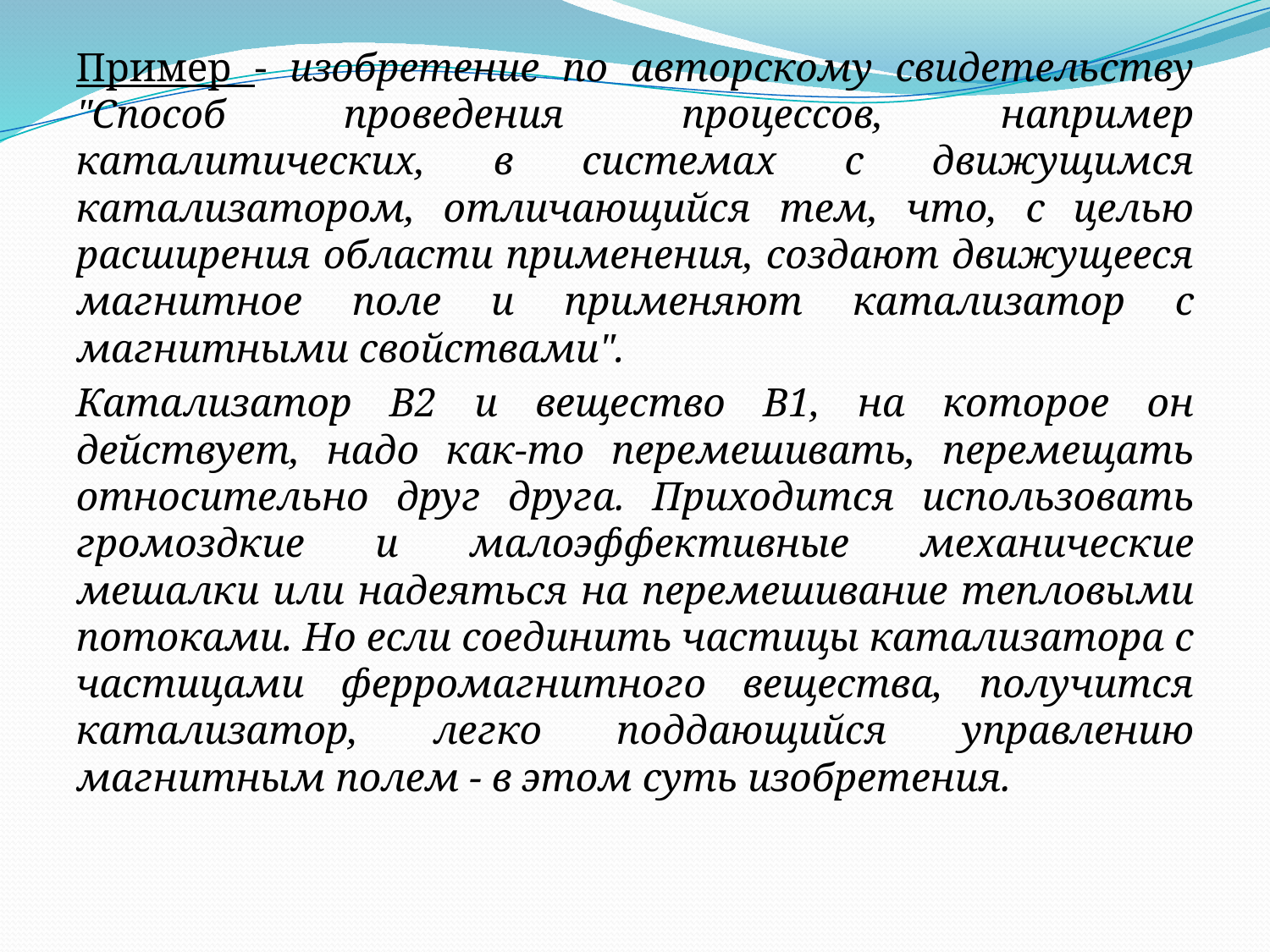

Пример - изобретение по авторскому свидетельству "Способ проведения процессов, например каталитических, в системах с движущимся катализатором, отличающийся тем, что, с целью расширения области применения, создают движущееся магнитное поле и применяют катализатор с магнитными свойствами".
Катализатор В2 и вещество B1, на которое он действует, надо как-то перемешивать, перемещать относительно друг друга. Приходится использовать громоздкие и малоэффективные механические мешалки или надеяться на перемешивание тепловыми потоками. Но если соединить частицы катализатора с частицами ферромагнитного вещества, получится катализатор, легко поддающийся управлению магнитным полем - в этом суть изобретения.